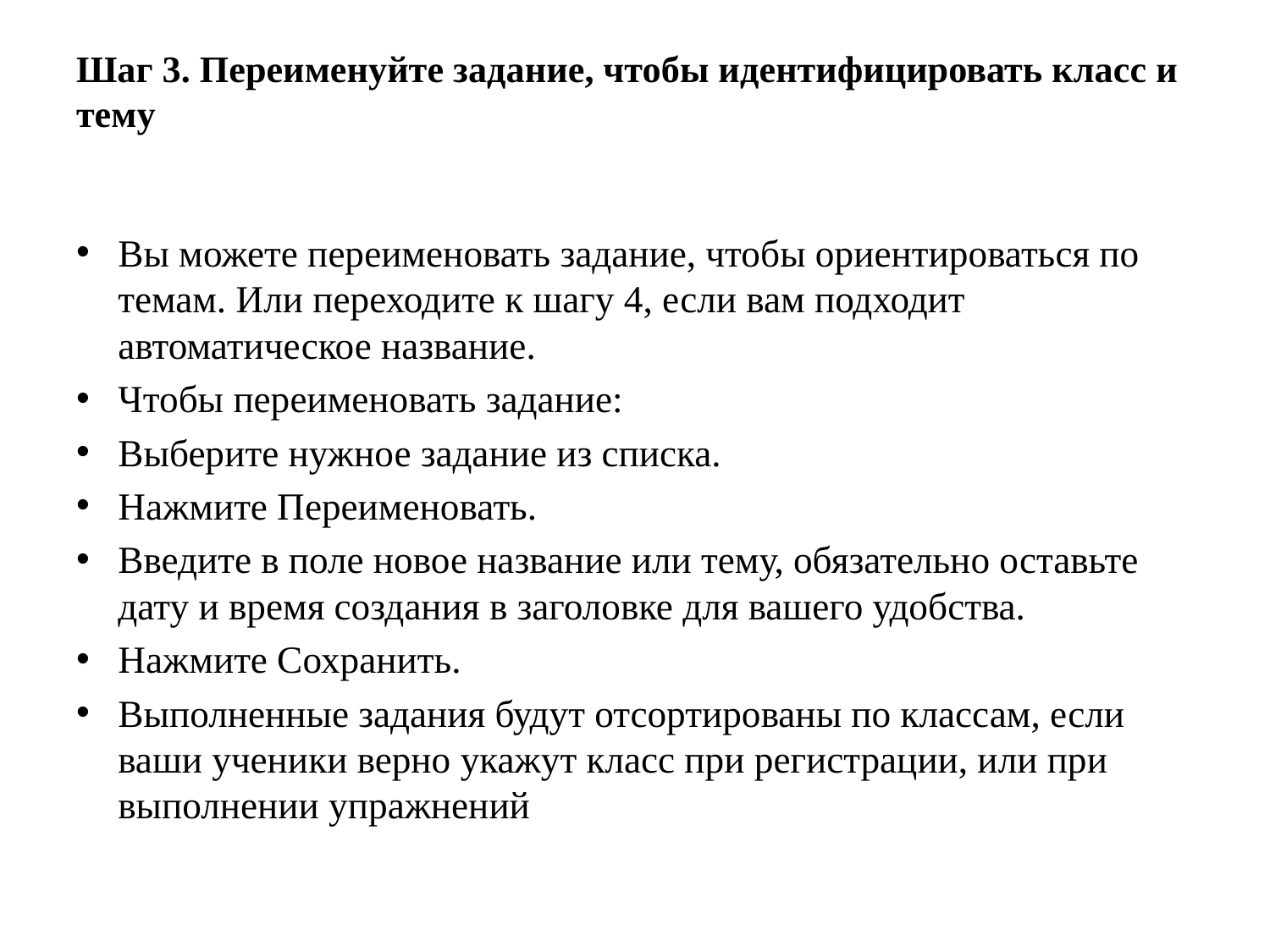

# Шаг 3. Переименуйте задание, чтобы идентифицировать класс и тему
Вы можете переименовать задание, чтобы ориентироваться по темам. Или переходите к шагу 4, если вам подходит автоматическое название.
Чтобы переименовать задание:
Выберите нужное задание из списка.
Нажмите Переименовать.
Введите в поле новое название или тему, обязательно оставьте дату и время создания в заголовке для вашего удобства.
Нажмите Сохранить.
Выполненные задания будут отсортированы по классам, если ваши ученики верно укажут класс при регистрации, или при выполнении упражнений